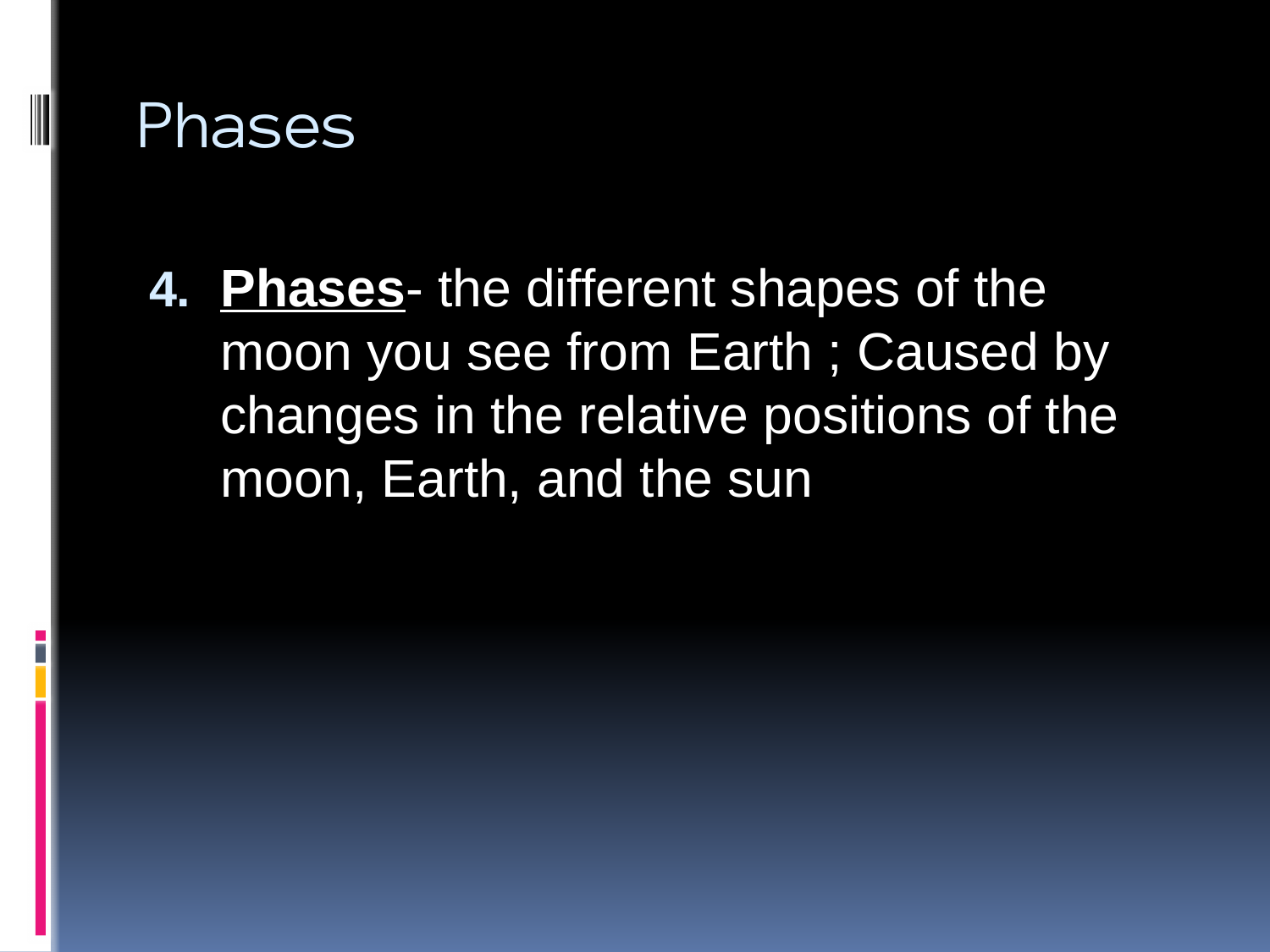

# Phases
Phases- the different shapes of the moon you see from Earth ; Caused by changes in the relative positions of the moon, Earth, and the sun